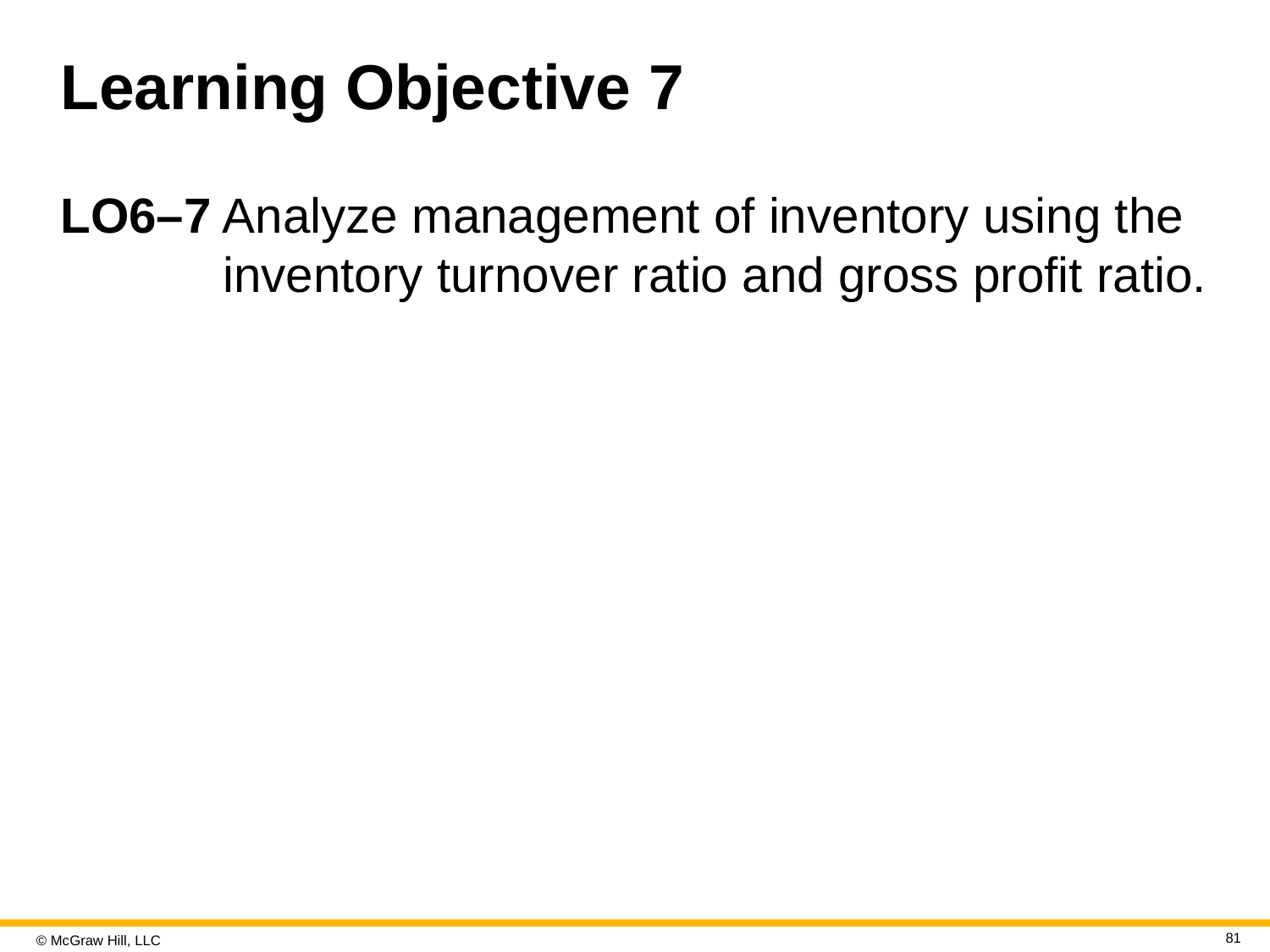

# Learning Objective 7
L O6–7 Analyze management of inventory using the inventory turnover ratio and gross profit ratio.
81